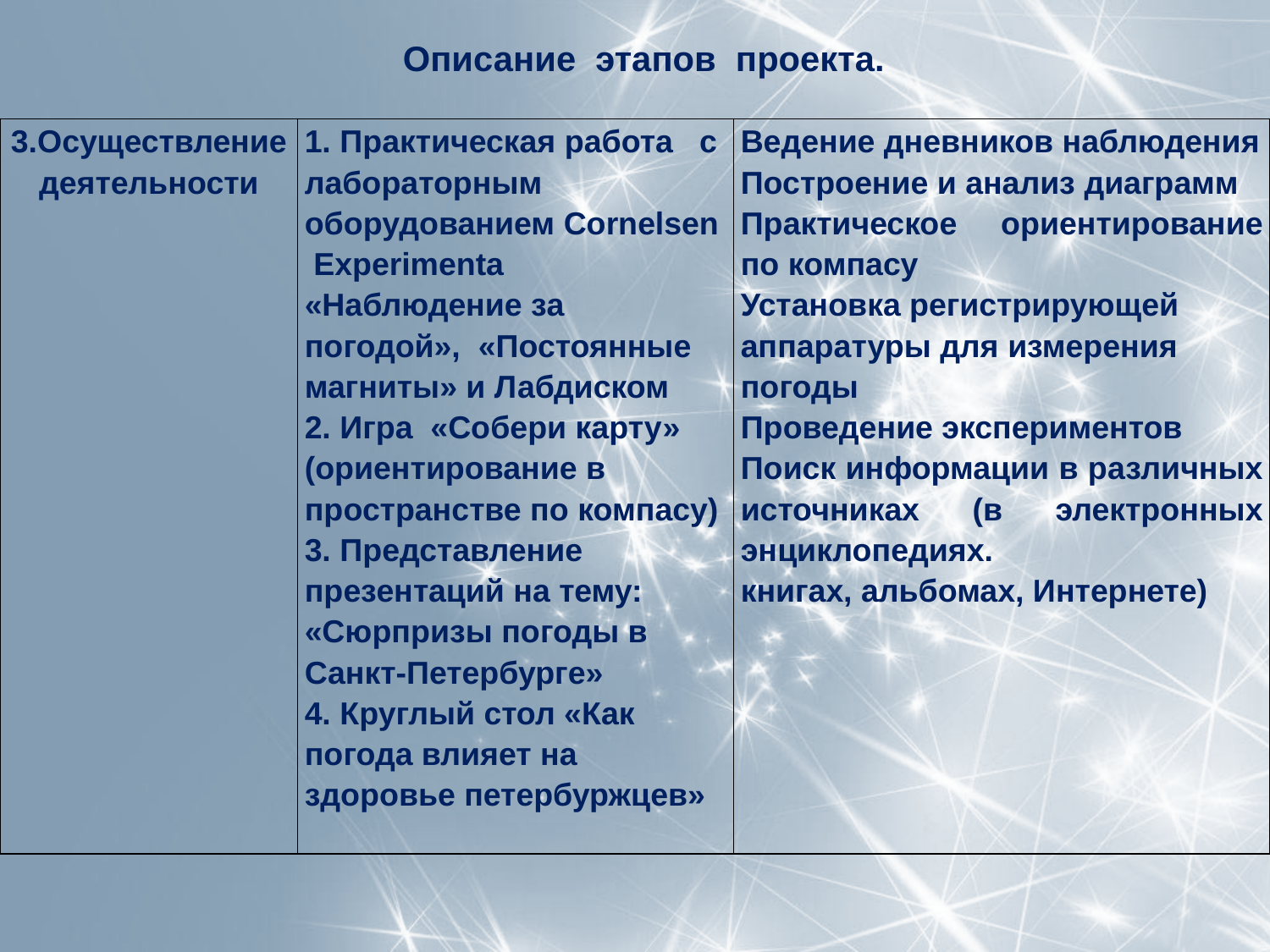

Описание  этапов  проекта.

| 3.Осуществление деятельности | 1. Практическая работа с лабораторным оборудованием Cornelsen Experimenta «Наблюдение за погодой», «Постоянные магниты» и Лабдиском 2. Игра «Собери карту» (ориентирование в пространстве по компасу) 3. Представление презентаций на тему: «Сюрпризы погоды в Санкт-Петербурге» 4. Круглый стол «Как погода влияет на здоровье петербуржцев» | Ведение дневников наблюдения Построение и анализ диаграмм Практическое ориентирование по компасу Установка регистрирующей аппаратуры для измерения погоды Проведение экспериментов Поиск информации в различных источниках (в электронных энциклопедиях. книгах, альбомах, Интернете) |
| --- | --- | --- |